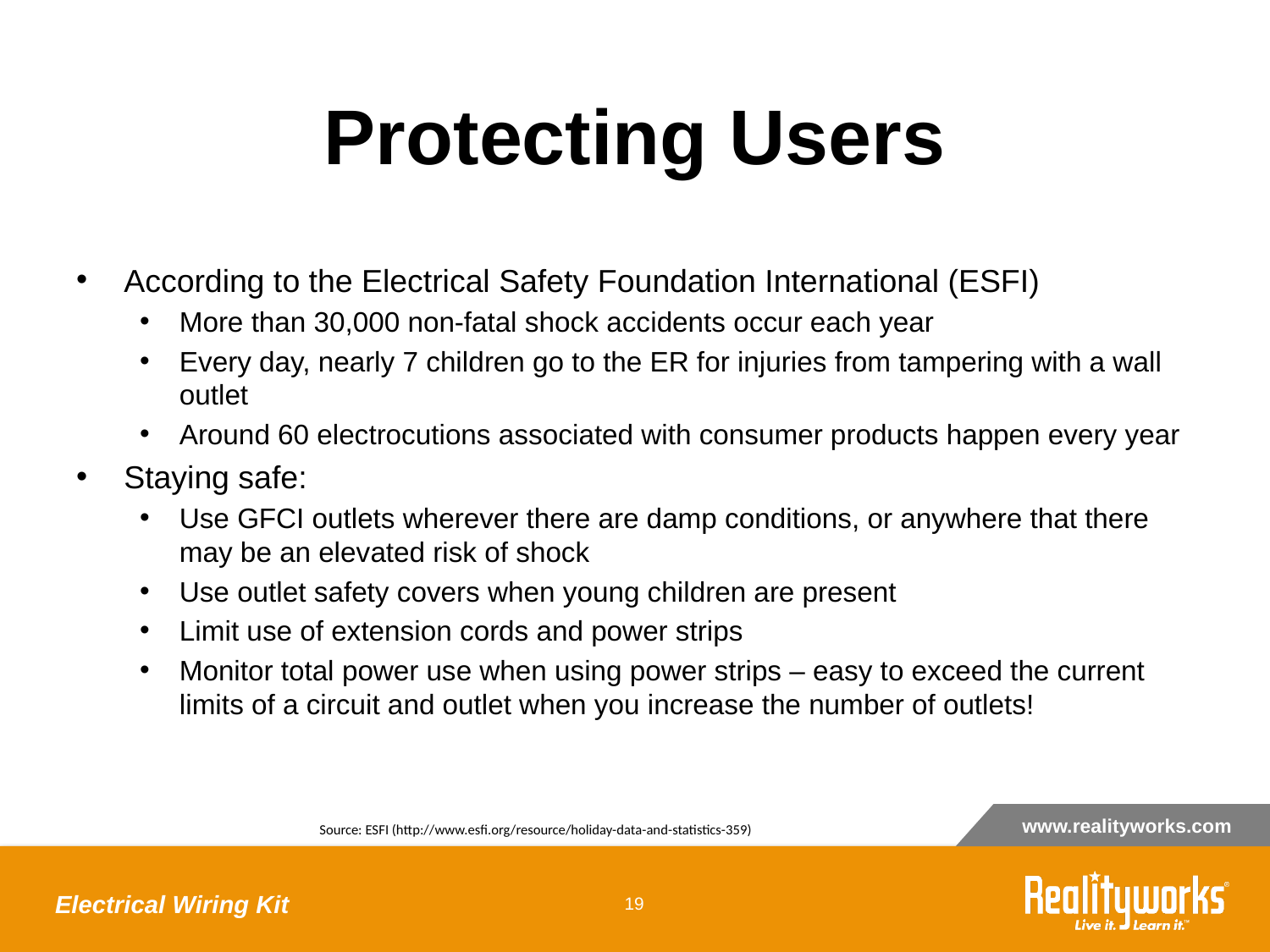

# Protecting Users
According to the Electrical Safety Foundation International (ESFI)
More than 30,000 non-fatal shock accidents occur each year
Every day, nearly 7 children go to the ER for injuries from tampering with a wall outlet
Around 60 electrocutions associated with consumer products happen every year
Staying safe:
Use GFCI outlets wherever there are damp conditions, or anywhere that there may be an elevated risk of shock
Use outlet safety covers when young children are present
Limit use of extension cords and power strips
Monitor total power use when using power strips – easy to exceed the current limits of a circuit and outlet when you increase the number of outlets!

Source: ESFI (http://www.esfi.org/resource/holiday-data-and-statistics-359)

Electrical Wiring Kit
19